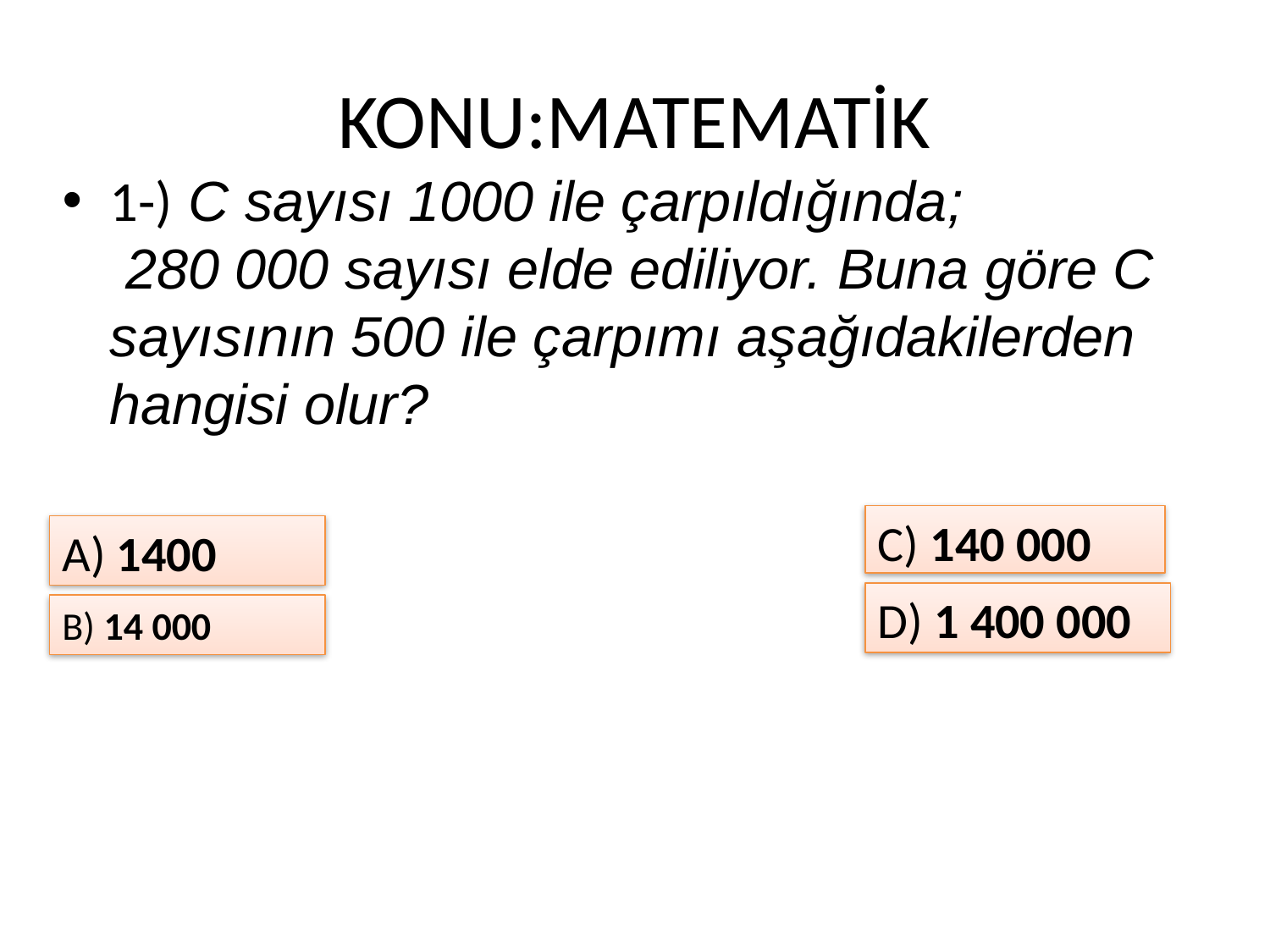

# KONU:MATEMATİK
1-) C sayısı 1000 ile çarpıldığında;
 280 000 sayısı elde ediliyor. Buna göre C sayısının 500 ile çarpımı aşağıdakilerden hangisi olur?

C) 140 000
A) 1400
D) 1 400 000
B) 14 000